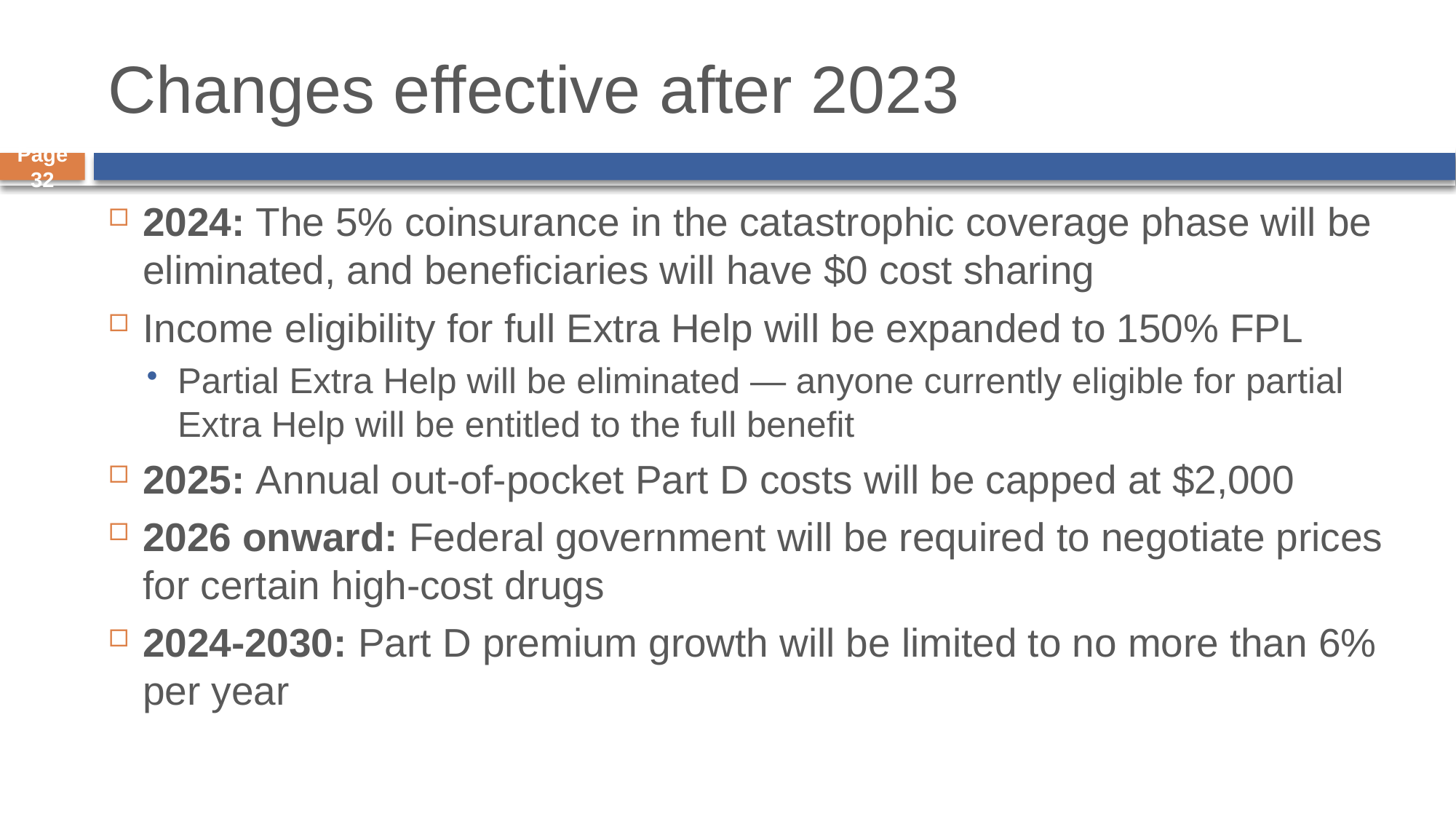

# Changes effective after 2023
2024: The 5% coinsurance in the catastrophic coverage phase will be eliminated, and beneficiaries will have $0 cost sharing
Income eligibility for full Extra Help will be expanded to 150% FPL
Partial Extra Help will be eliminated — anyone currently eligible for partial Extra Help will be entitled to the full benefit
2025: Annual out-of-pocket Part D costs will be capped at $2,000
2026 onward: Federal government will be required to negotiate prices for certain high-cost drugs
2024-2030: Part D premium growth will be limited to no more than 6% per year
 Page 32